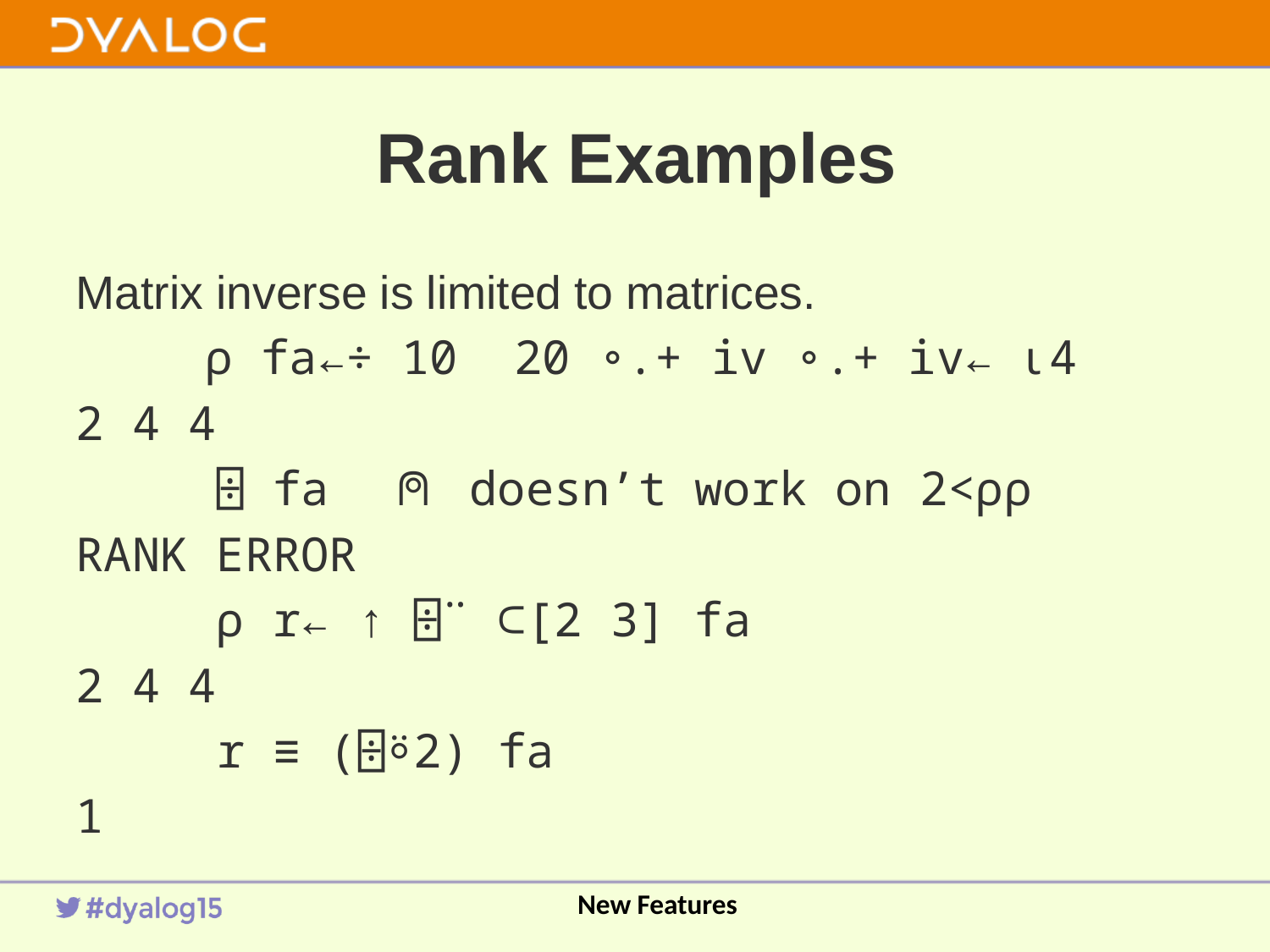

# Rank Examples
Matrix inverse is limited to matrices.
          ⍴ fa←÷ 10  20 ∘.+ iv ∘.+ iv← ⍳4
2 4 4
     ⌹ fa  ⍝ doesn’t work on 2<⍴⍴
RANK ERROR
     ⍴ r← ↑ ⌹¨ ⊂[2 3] fa
2 4 4
     r ≡ (⌹⍤2) fa
1
New Features